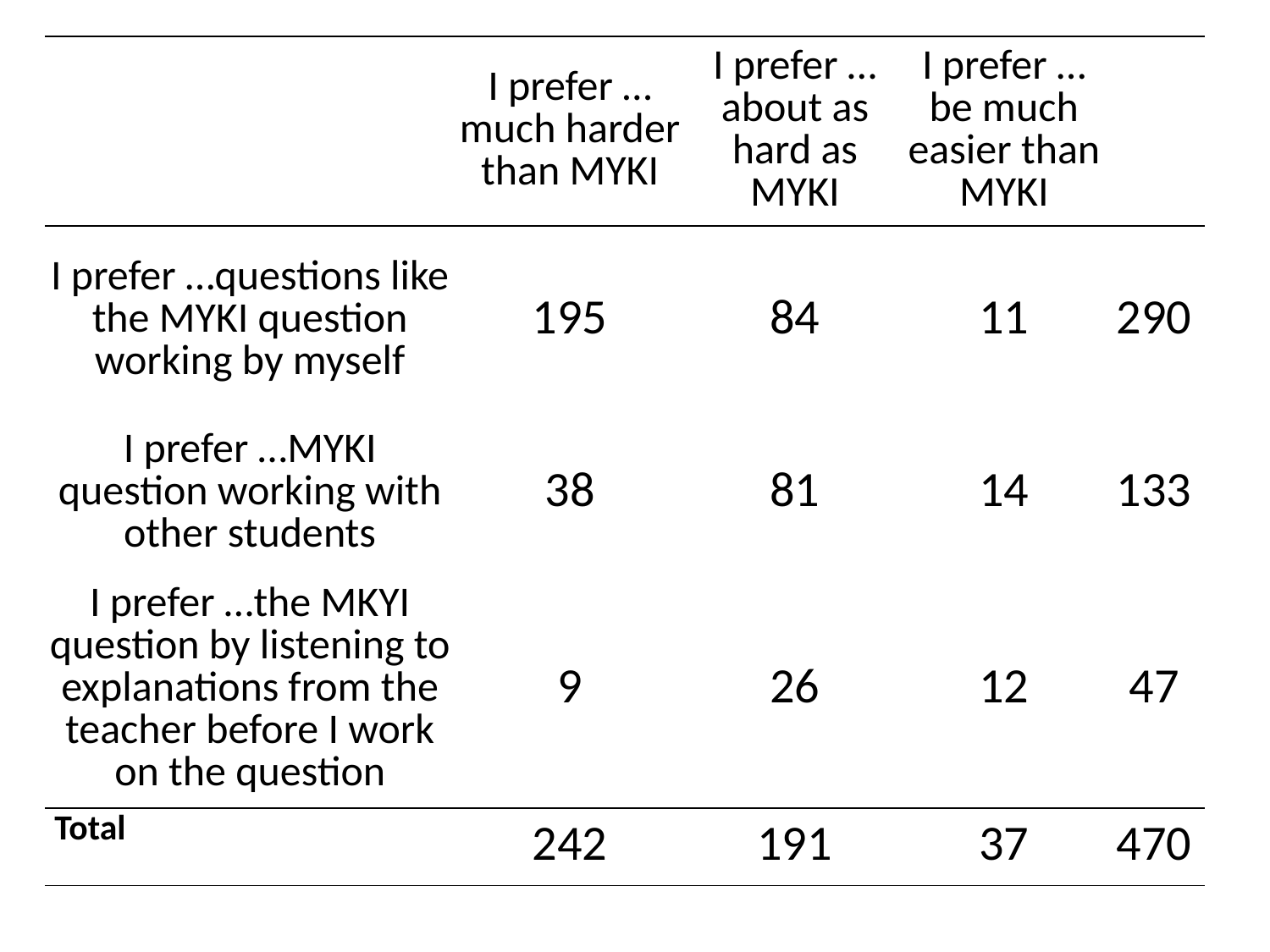

|  | I prefer …much harder than MYKI | I prefer … about as hard as MYKI | I prefer … be much easier than MYKI |  |
| --- | --- | --- | --- | --- |
| I prefer …questions like the MYKI question working by myself | 195 | 84 | 11 | 290 |
| I prefer …MYKI question working with other students | 38 | 81 | 14 | 133 |
| I prefer …the MKYI question by listening to explanations from the teacher before I work on the question | 9 | 26 | 12 | 47 |
| Total | 242 | 191 | 37 | 470 |